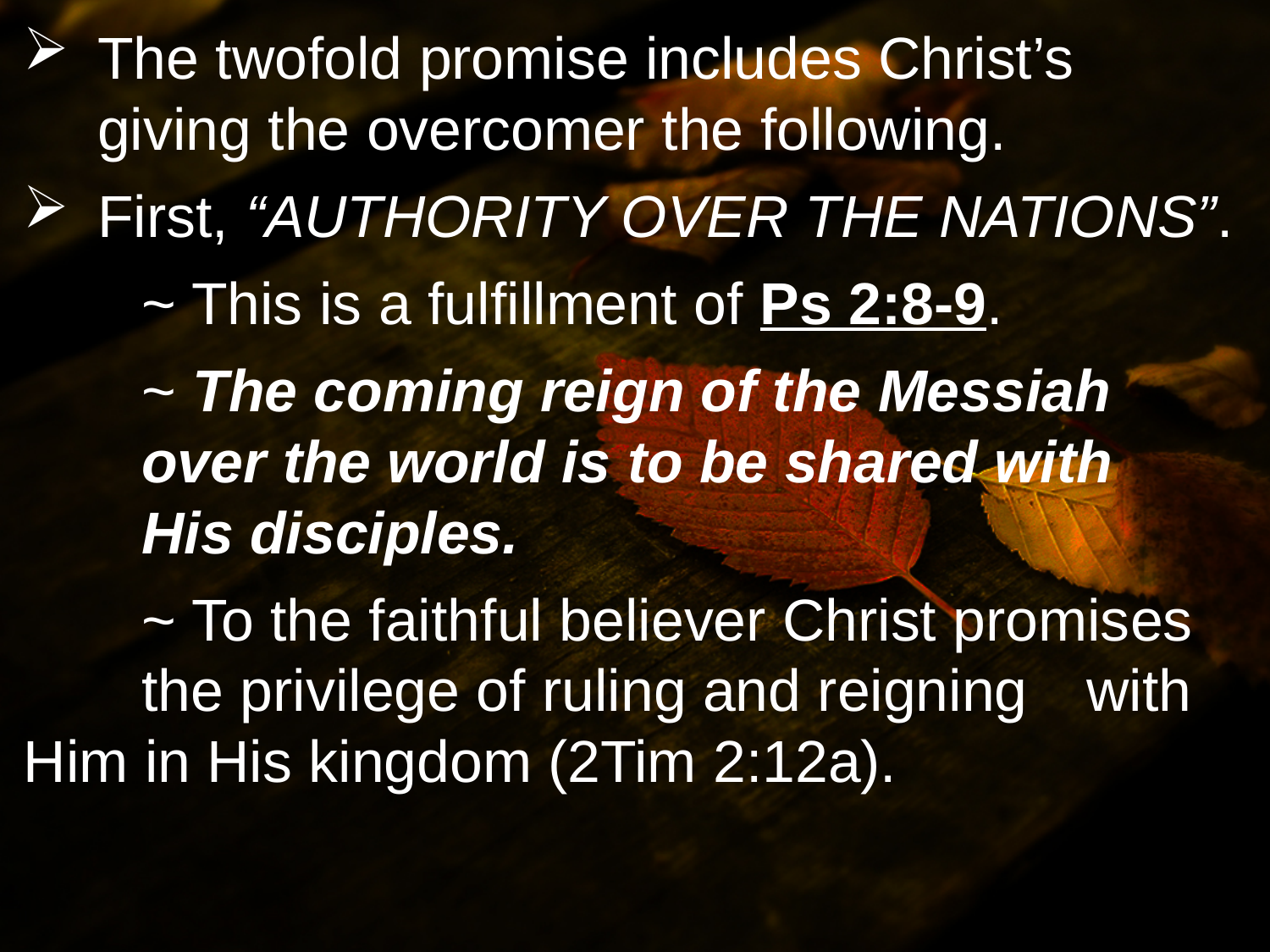

The twofold promise includes Christ’s giving the overcomer the following.
First, “AUTHORITY OVER THE NATIONS”.
	~ This is a fulfillment of Ps 2:8-9.
	~ The coming reign of the Messiah 		over the world is to be shared with 		His disciples.
	~ To the faithful believer Christ promises 		the privilege of ruling and reigning 			with Him in His kingdom (2Tim 2:12a).